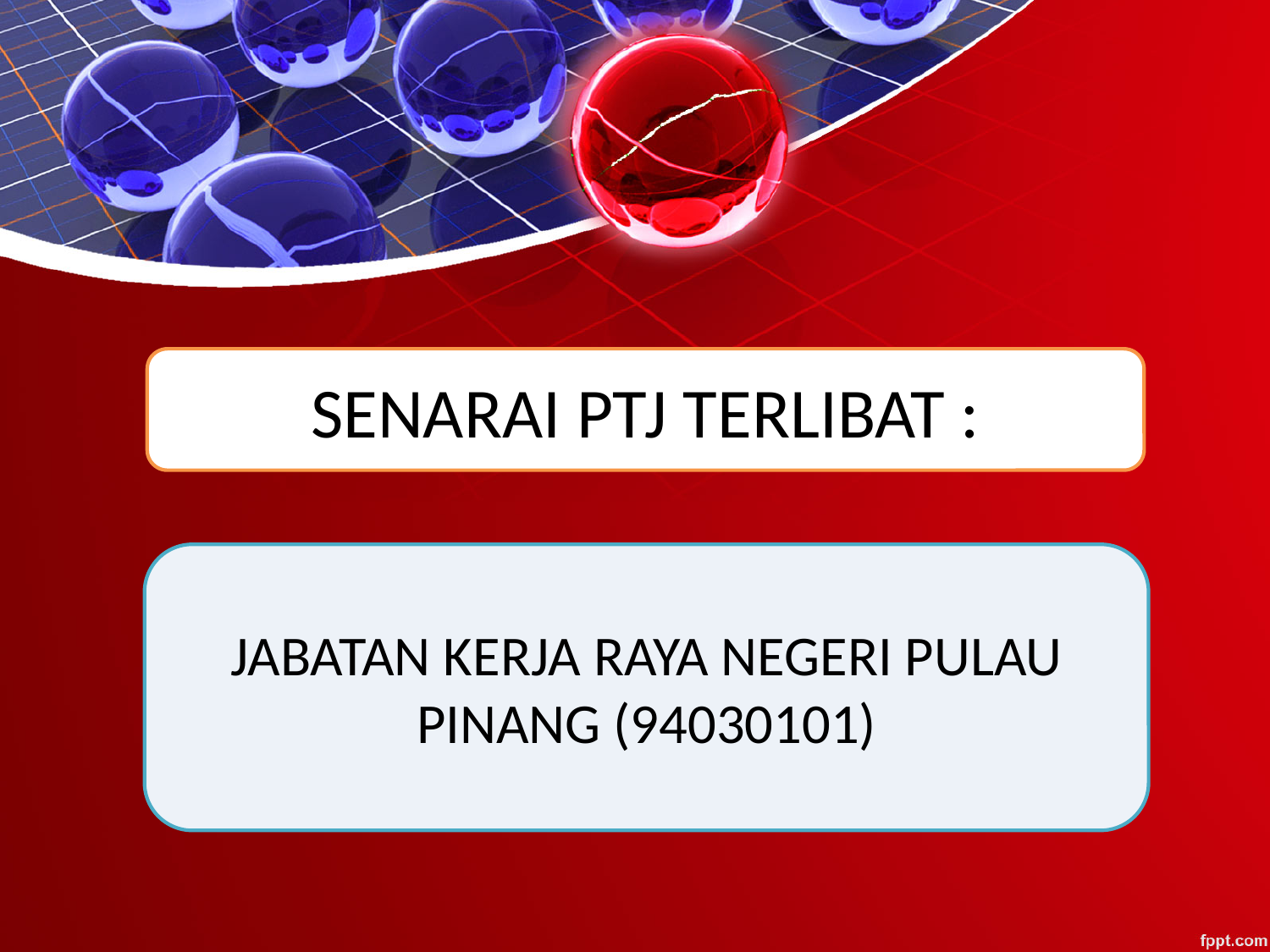

SENARAI PTJ TERLIBAT :

JABATAN KERJA RAYA NEGERI PULAU PINANG (94030101)